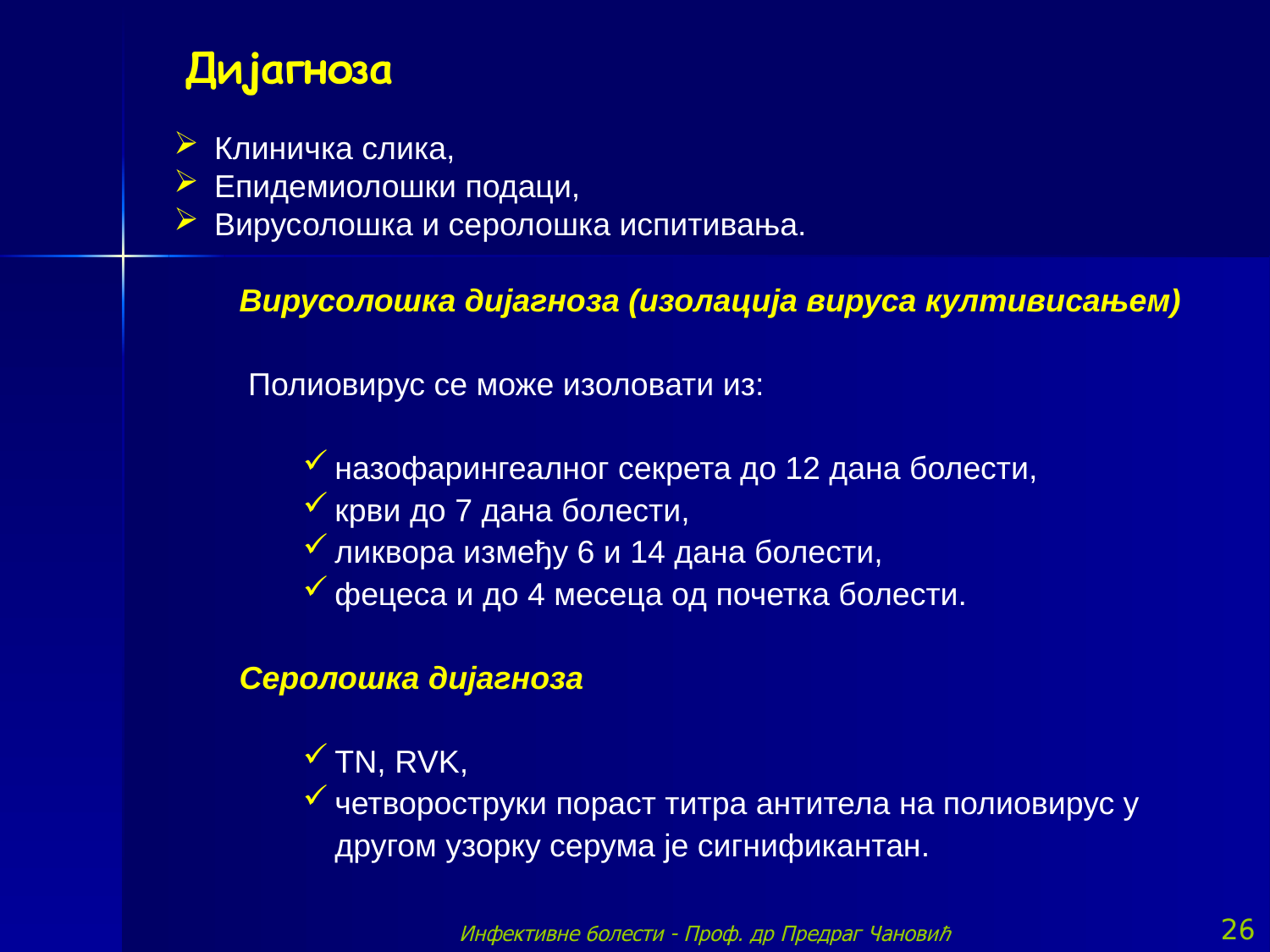

Дијагноза
 Клиничка слика,
 Епидемиолошки подаци,
 Вирусолошка и серолошка испитивања.
Вирусолошка дијагноза (изолација вируса култивисањем)

 Полиовирус се може изоловати из:

назофарингеалног секрета до 12 дана болести,
крви до 7 дана болести,
ликвора између 6 и 14 дана болести,
фецеса и до 4 месеца од почетка болести.

Серолошка дијагноза

TN, RVK,
четвороструки пораст титра антитела на полиовирус у другом узорку серума је сигнификантан.
Инфективне болести - Проф. др Предраг Чановић
26